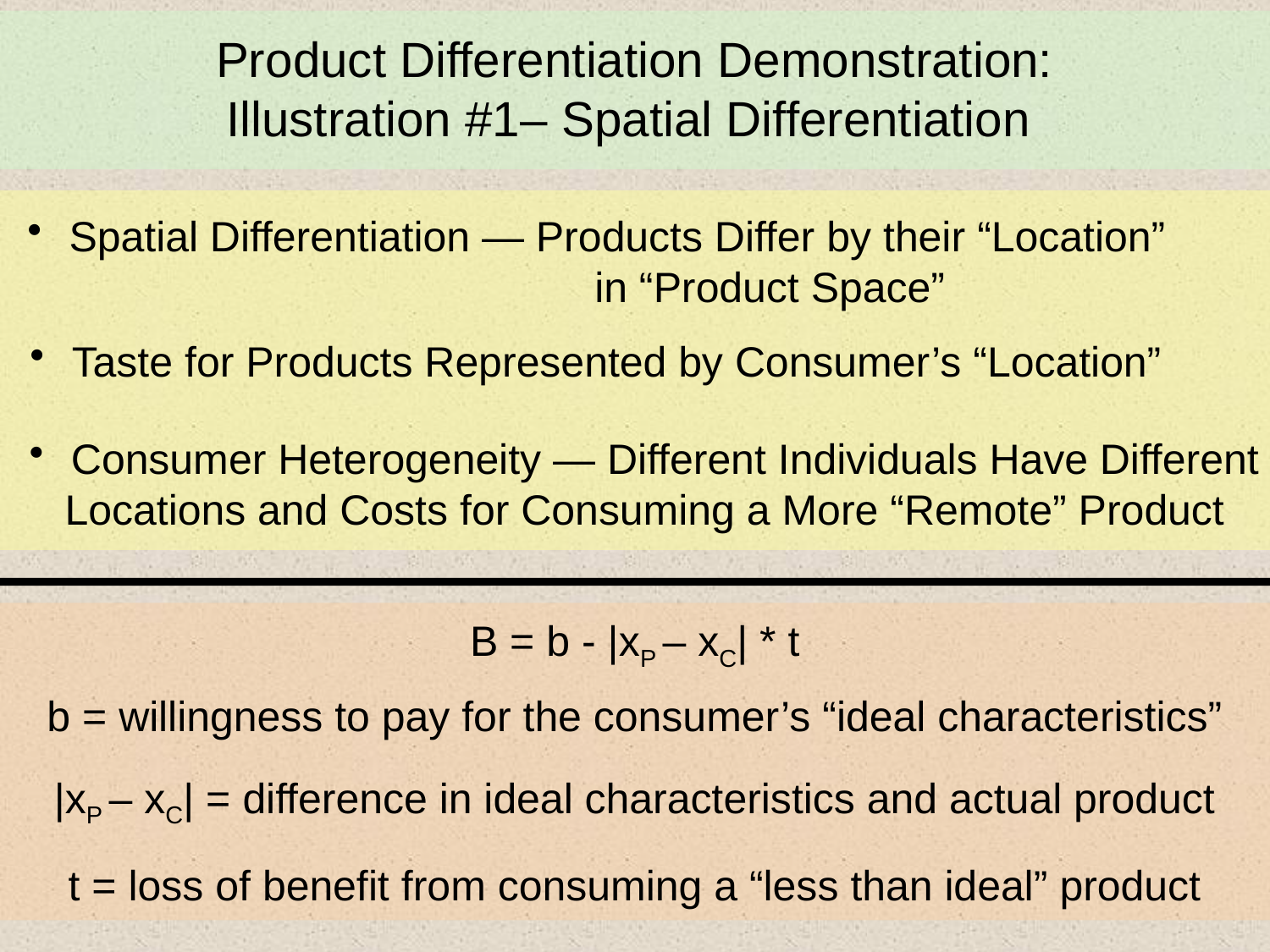

Product Differentiation Demonstration:
Illustration #1– Spatial Differentiation

 Spatial Differentiation — Products Differ by their “Location”
				     in “Product Space”
 Taste for Products Represented by Consumer’s “Location”
 Consumer Heterogeneity — Different Individuals Have Different
   Locations and Costs for Consuming a More “Remote” Product

B = b - |xP – xC| * t

b = willingness to pay for the consumer’s “ideal characteristics”

|xP – xC| = difference in ideal characteristics and actual product

t = loss of benefit from consuming a “less than ideal” product